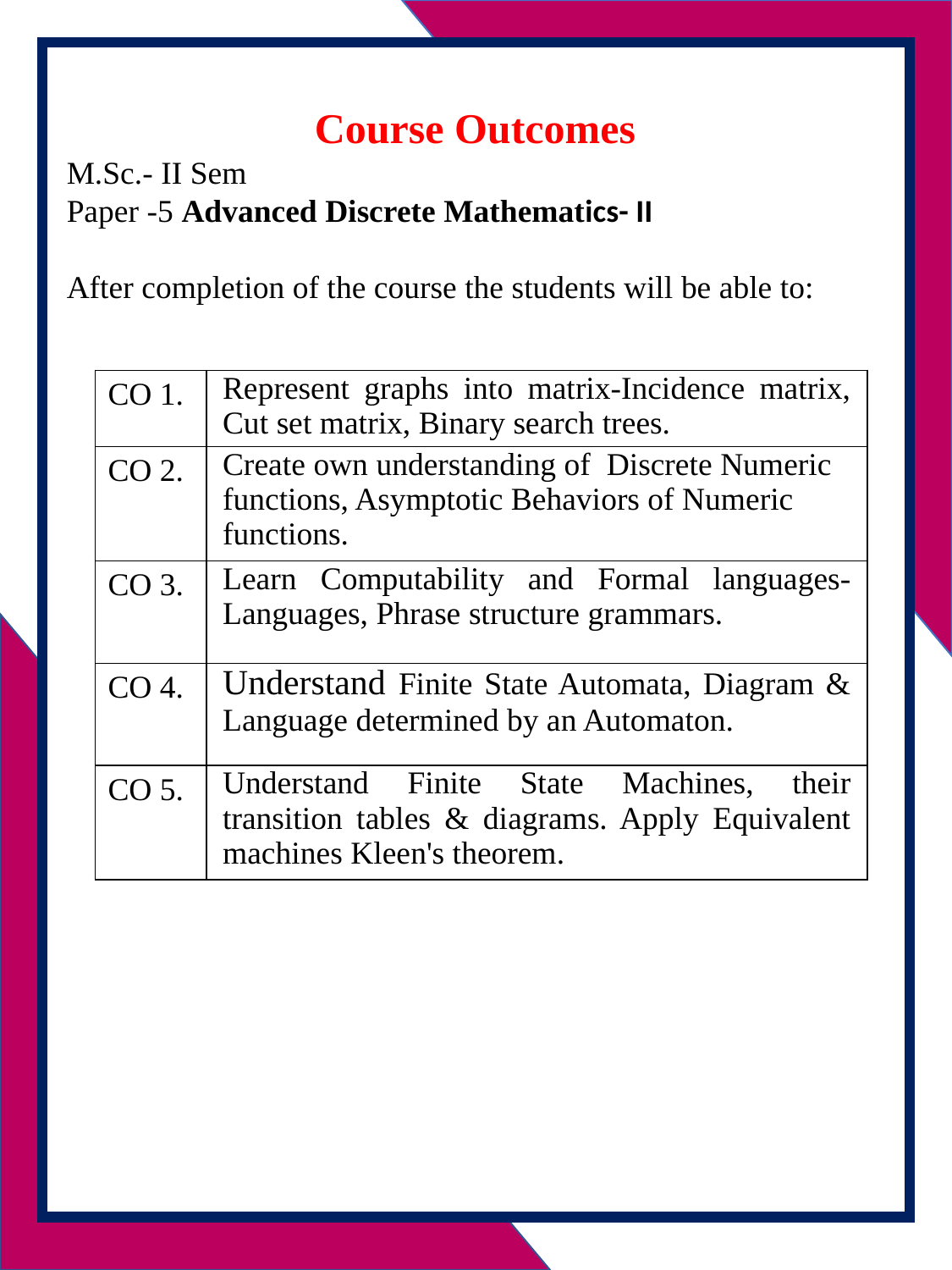

Course Outcomes
M.Sc.- II Sem
Paper -5 Advanced Discrete Mathematics- II

After completion of the course the students will be able to:

| CO 1. | Represent graphs into matrix-Incidence matrix, Cut set matrix, Binary search trees. |
| --- | --- |
| CO 2. | Create own understanding of Discrete Numeric functions, Asymptotic Behaviors of Numeric functions. |
| CO 3. | Learn Computability and Formal languages- Languages, Phrase structure grammars. |
| CO 4. | Understand Finite State Automata, Diagram & Language determined by an Automaton. |
| CO 5. | Understand Finite State Machines, their transition tables & diagrams. Apply Equivalent machines Kleen's theorem. |